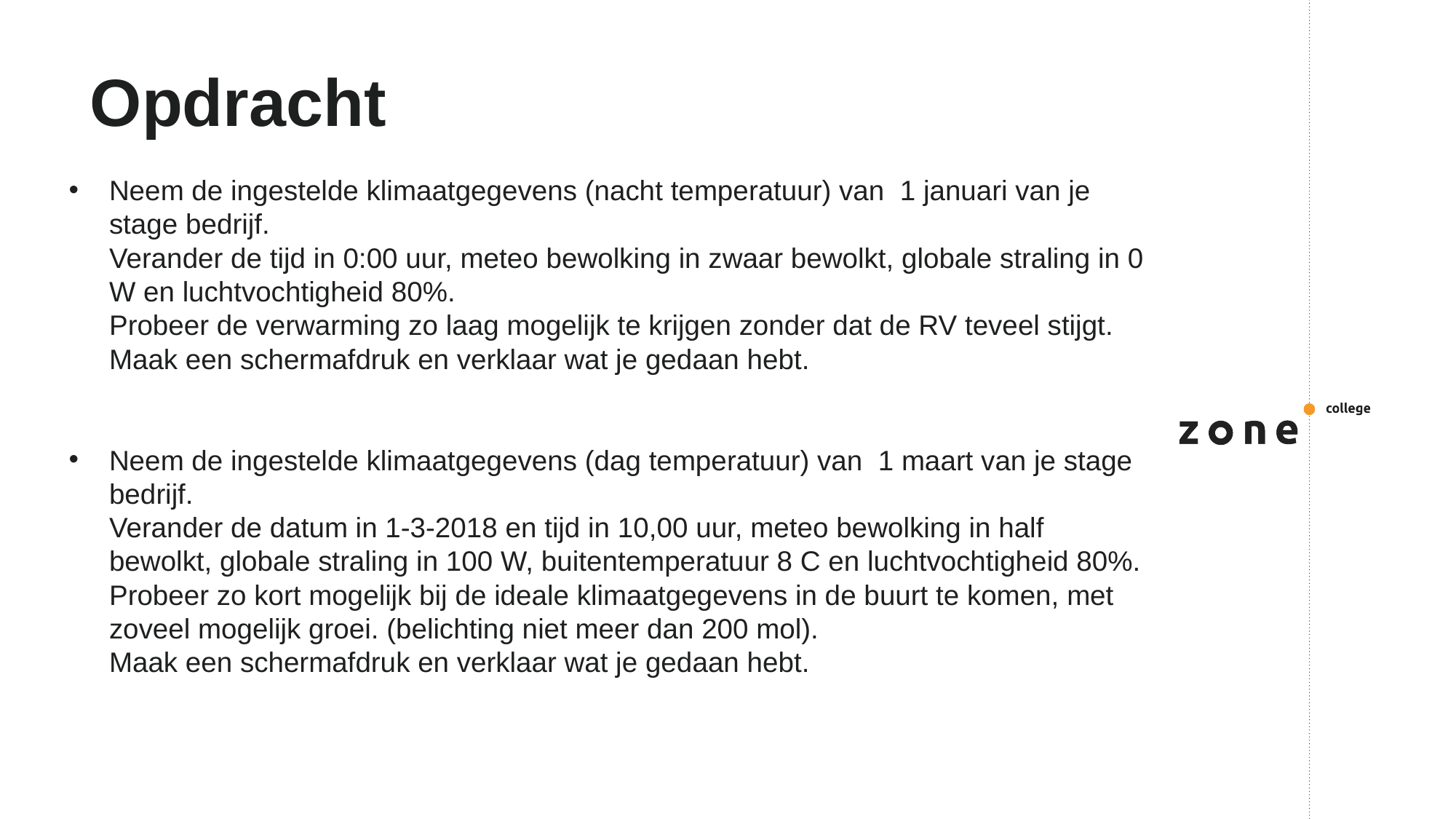

# Opdracht
Neem de ingestelde klimaatgegevens (nacht temperatuur) van  1 januari van je stage bedrijf.
Verander de tijd in 0:00 uur, meteo bewolking in zwaar bewolkt, globale straling in 0 W en luchtvochtigheid 80%.
Probeer de verwarming zo laag mogelijk te krijgen zonder dat de RV teveel stijgt.
Maak een schermafdruk en verklaar wat je gedaan hebt.

Neem de ingestelde klimaatgegevens (dag temperatuur) van  1 maart van je stage bedrijf.
Verander de datum in 1-3-2018 en tijd in 10,00 uur, meteo bewolking in half bewolkt, globale straling in 100 W, buitentemperatuur 8 C en luchtvochtigheid 80%.
Probeer zo kort mogelijk bij de ideale klimaatgegevens in de buurt te komen, met zoveel mogelijk groei. (belichting niet meer dan 200 mol).
Maak een schermafdruk en verklaar wat je gedaan hebt.